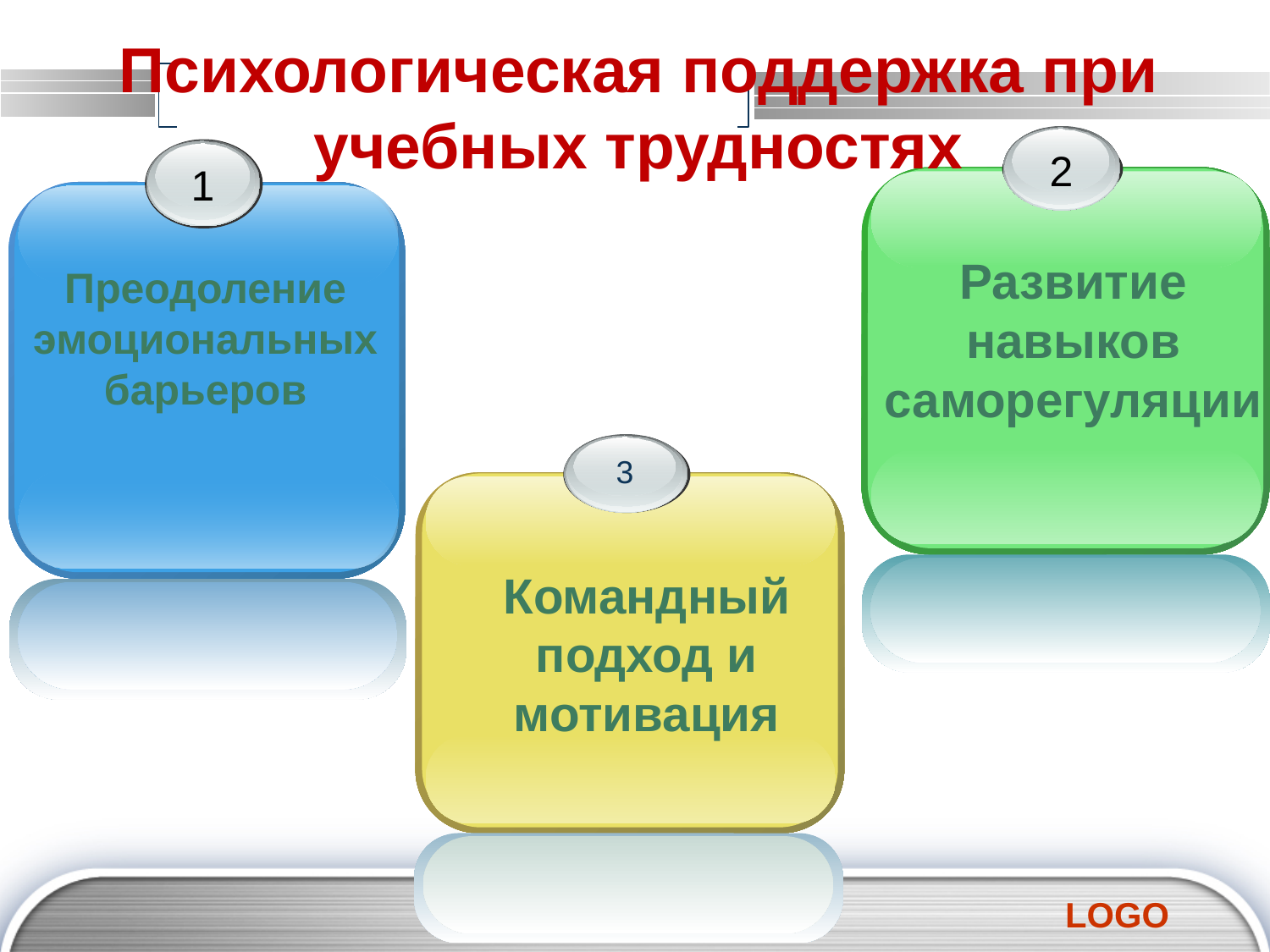

# Психологическая поддержка при учебных трудностях

2

1

Развитие навыков саморегуляции
Преодоление эмоциональных барьеров

3

Командный подход и мотивация